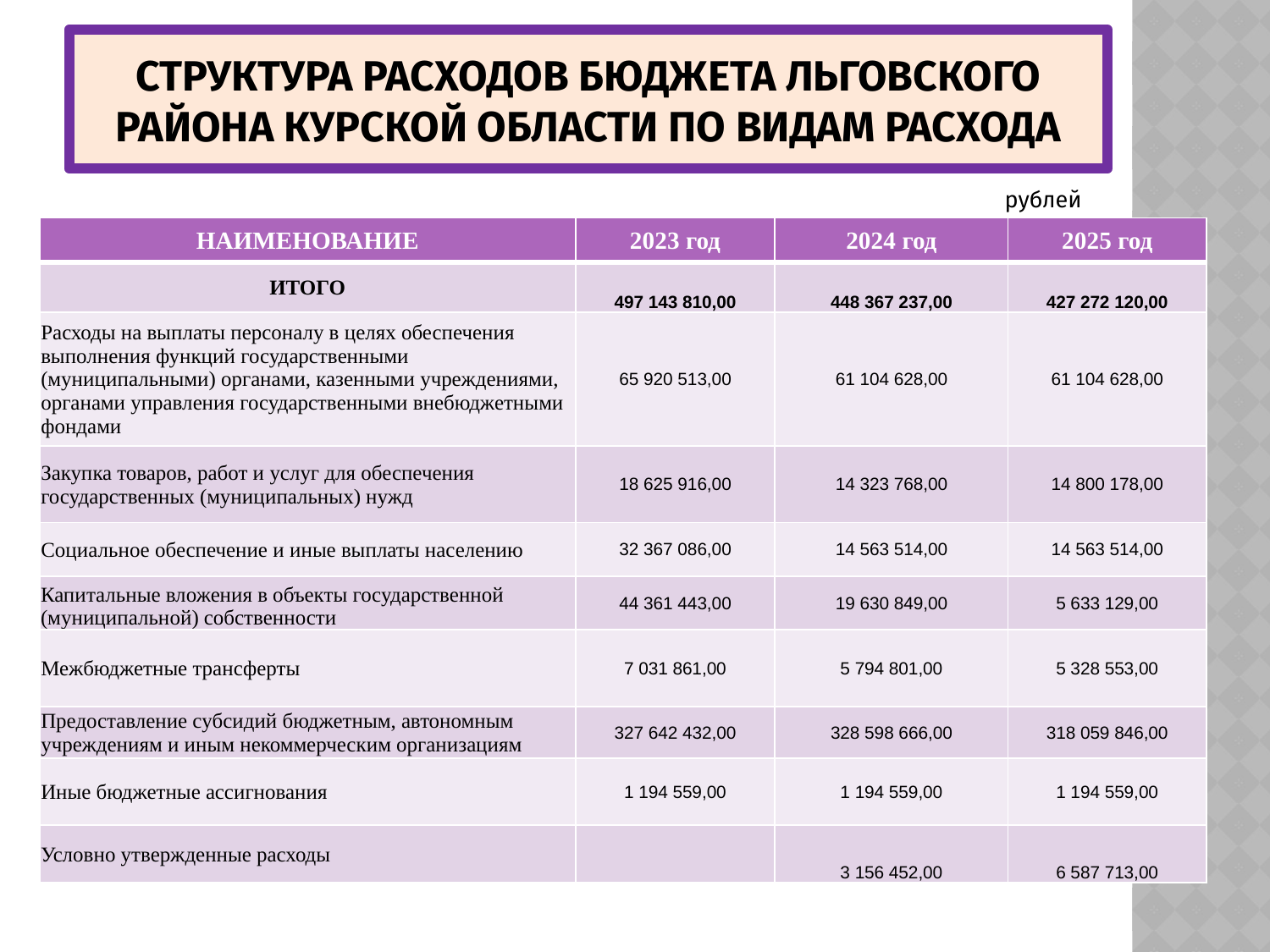

# СТРУКТУРА РАСХОДОВ БЮДЖЕТА ЛЬГОВСКОГО РАЙОНА КУРСКОЙ ОБЛАСТИ ПО ВИДАМ РАСХОДА
рублей
| НАИМЕНОВАНИЕ | 2023 год | 2024 год | 2025 год |
| --- | --- | --- | --- |
| ИТОГО | 497 143 810,00 | 448 367 237,00 | 427 272 120,00 |
| Расходы на выплаты персоналу в целях обеспечения выполнения функций государственными (муниципальными) органами, казенными учреждениями, органами управления государственными внебюджетными фондами | 65 920 513,00 | 61 104 628,00 | 61 104 628,00 |
| Закупка товаров, работ и услуг для обеспечения государственных (муниципальных) нужд | 18 625 916,00 | 14 323 768,00 | 14 800 178,00 |
| Социальное обеспечение и иные выплаты населению | 32 367 086,00 | 14 563 514,00 | 14 563 514,00 |
| Капитальные вложения в объекты государственной (муниципальной) собственности | 44 361 443,00 | 19 630 849,00 | 5 633 129,00 |
| Межбюджетные трансферты | 7 031 861,00 | 5 794 801,00 | 5 328 553,00 |
| Предоставление субсидий бюджетным, автономным учреждениям и иным некоммерческим организациям | 327 642 432,00 | 328 598 666,00 | 318 059 846,00 |
| Иные бюджетные ассигнования | 1 194 559,00 | 1 194 559,00 | 1 194 559,00 |
| Условно утвержденные расходы |  | 3 156 452,00 | 6 587 713,00 |